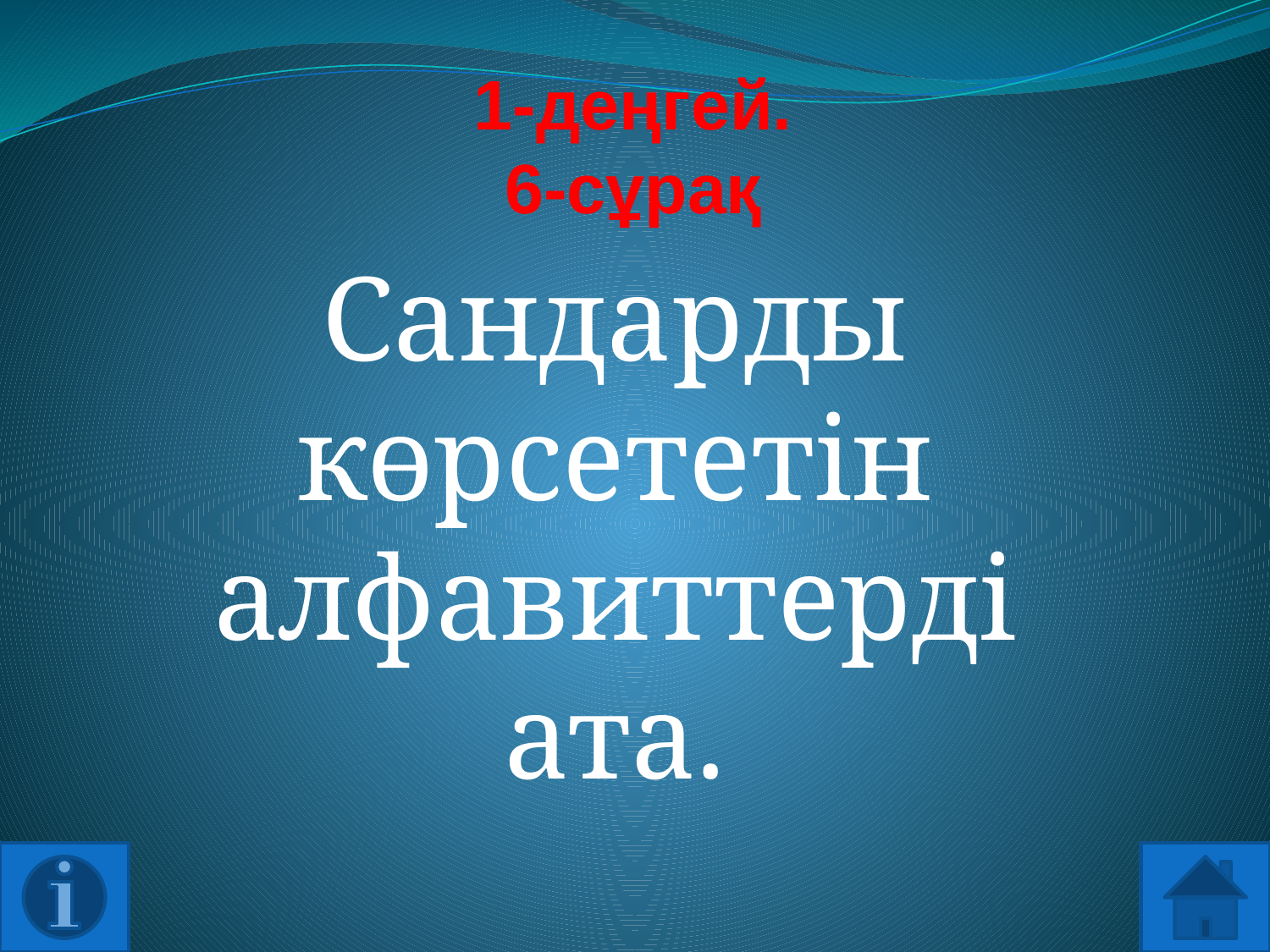

# 1-деңгей. 6-сұрақ
Сандарды көрсететін алфавиттерді ата.